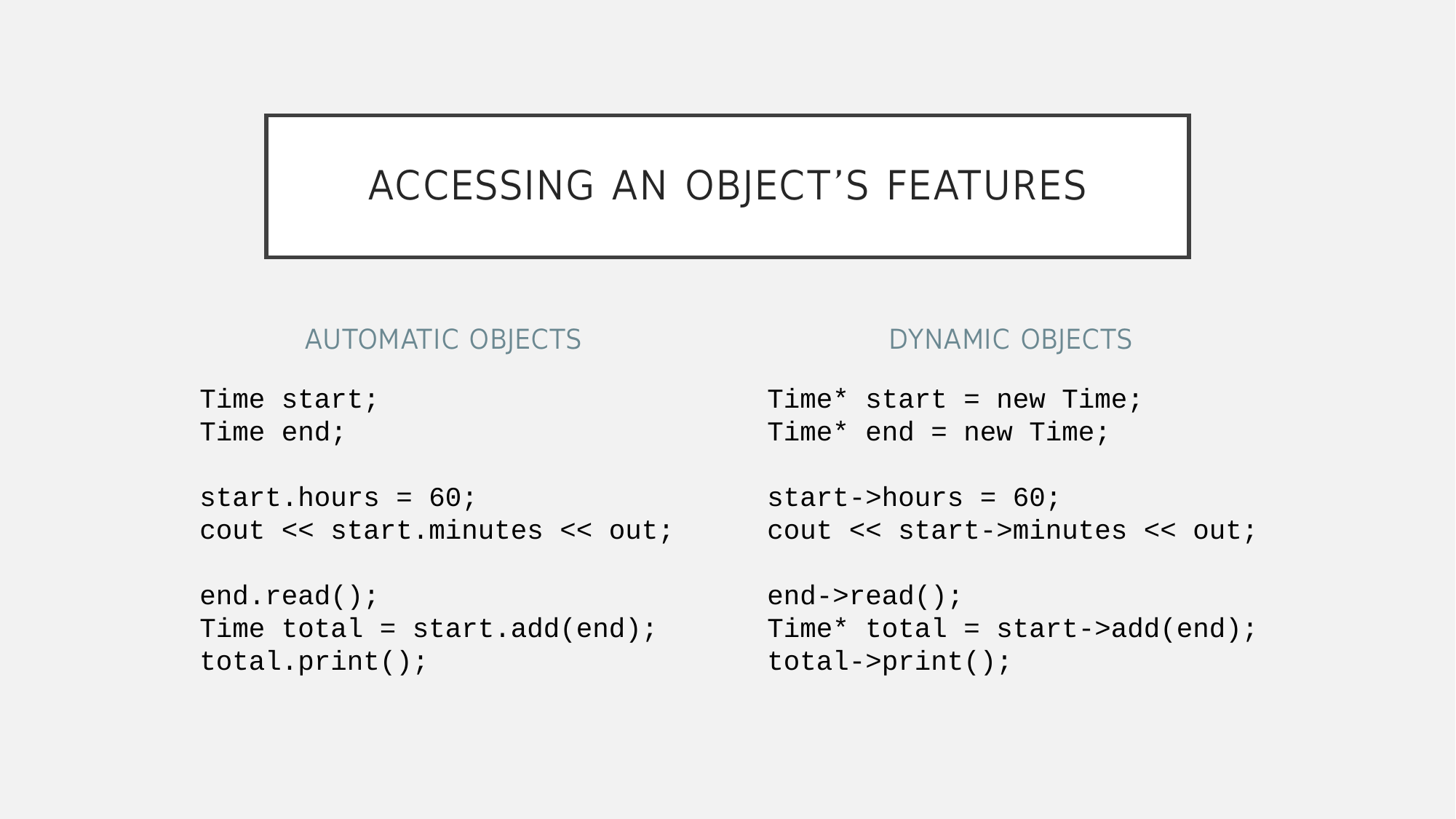

# Accessing an Object’s Features
automatic objects
dynamic objects
Time start;
Time end;

start.hours = 60;
cout << start.minutes << out;

end.read();
Time total = start.add(end);
total.print();
Time* start = new Time;
Time* end = new Time;

start->hours = 60;
cout << start->minutes << out;

end->read();
Time* total = start->add(end);
total->print();